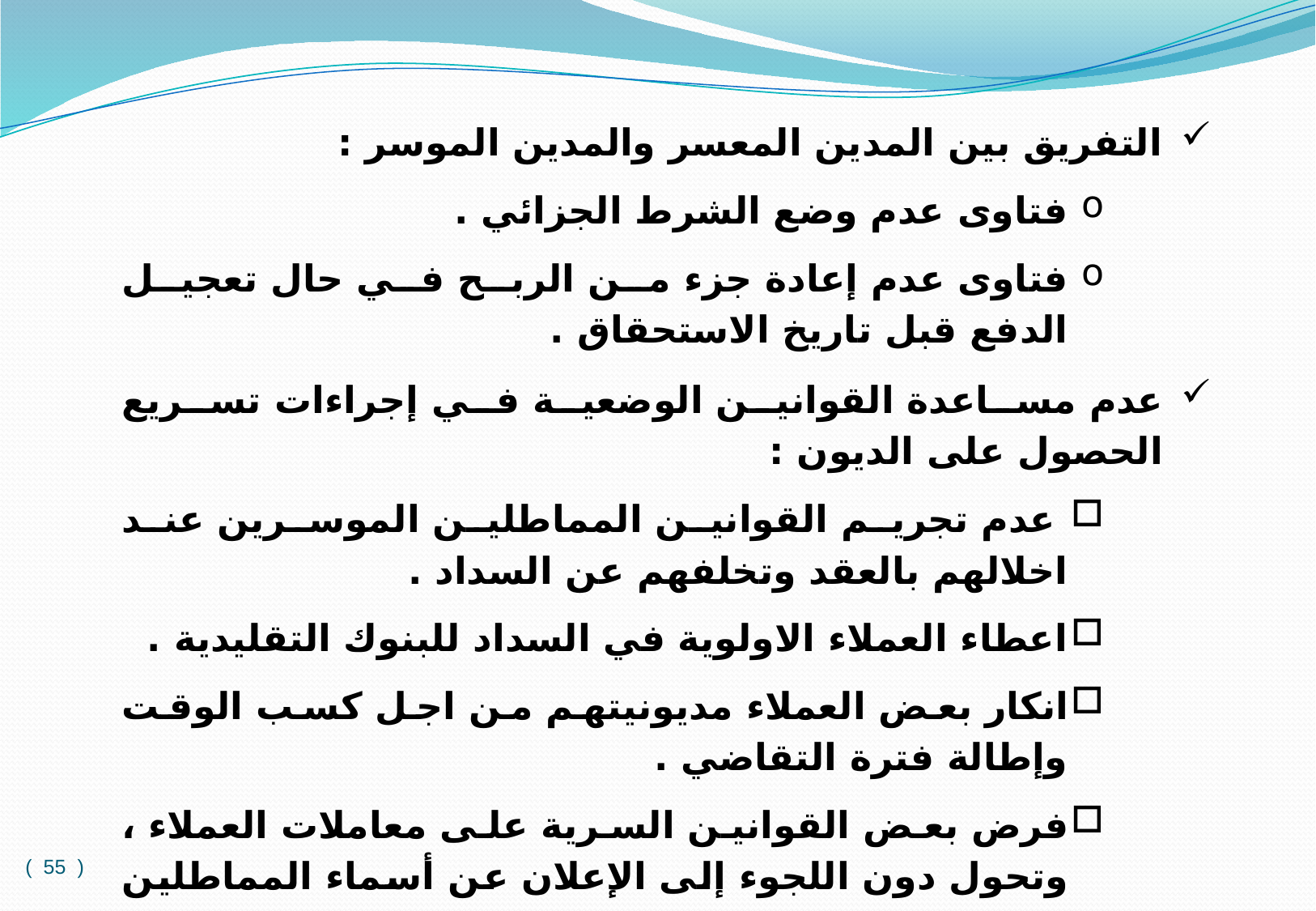

التفريق بين المدين المعسر والمدين الموسر :
فتاوى عدم وضع الشرط الجزائي .
فتاوى عدم إعادة جزء من الربح في حال تعجيل الدفع قبل تاريخ الاستحقاق .

عدم مساعدة القوانين الوضعية في إجراءات تسريع الحصول على الديون :
 عدم تجريم القوانين المماطلين الموسرين عند اخلالهم بالعقد وتخلفهم عن السداد .
اعطاء العملاء الاولوية في السداد للبنوك التقليدية .
انكار بعض العملاء مديونيتهم من اجل كسب الوقت وإطالة فترة التقاضي .
فرض بعض القوانين السرية على معاملات العملاء ، وتحول دون اللجوء إلى الإعلان عن أسماء المماطلين في الصحف .
التنفيذ على الضمانات من خلال القضايا تأخذ سنوات طويلة .
(  55  )